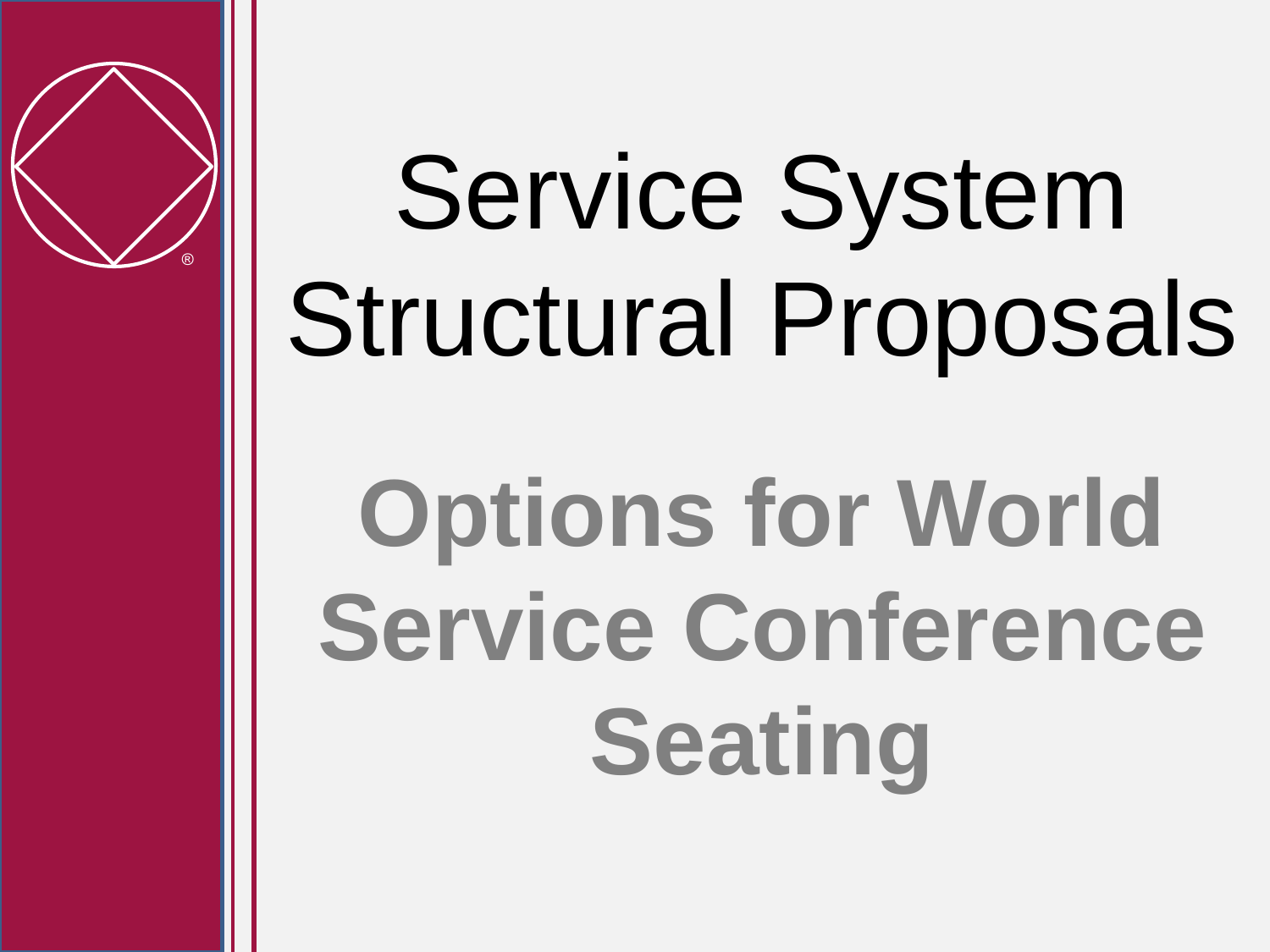

# Service System Structural Proposals
Options for World Service Conference Seating